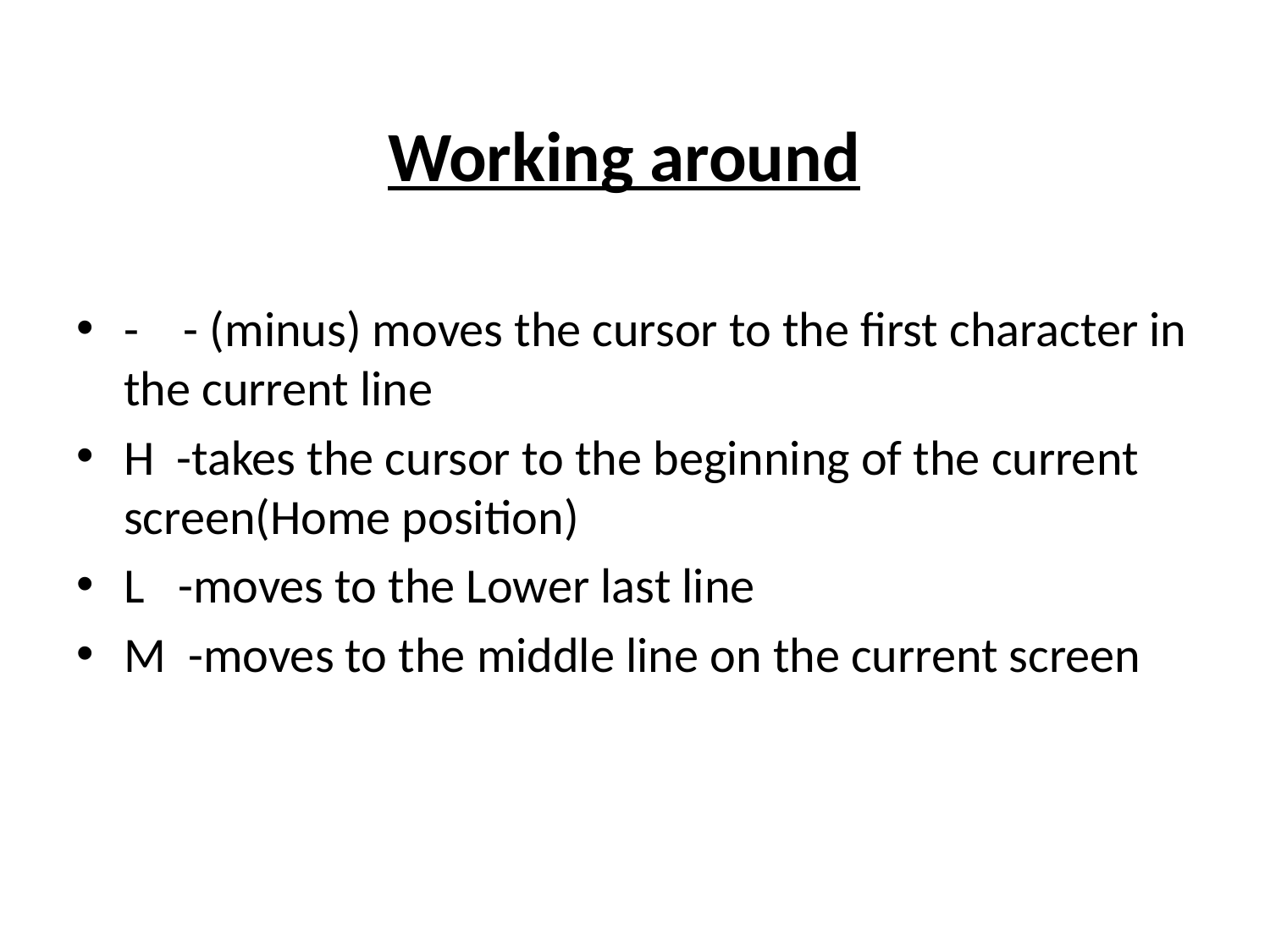

# Working around

-    - (minus) moves the cursor to the first character in the current line
H  -takes the cursor to the beginning of the current screen(Home position)
L   -moves to the Lower last line
M  -moves to the middle line on the current screen